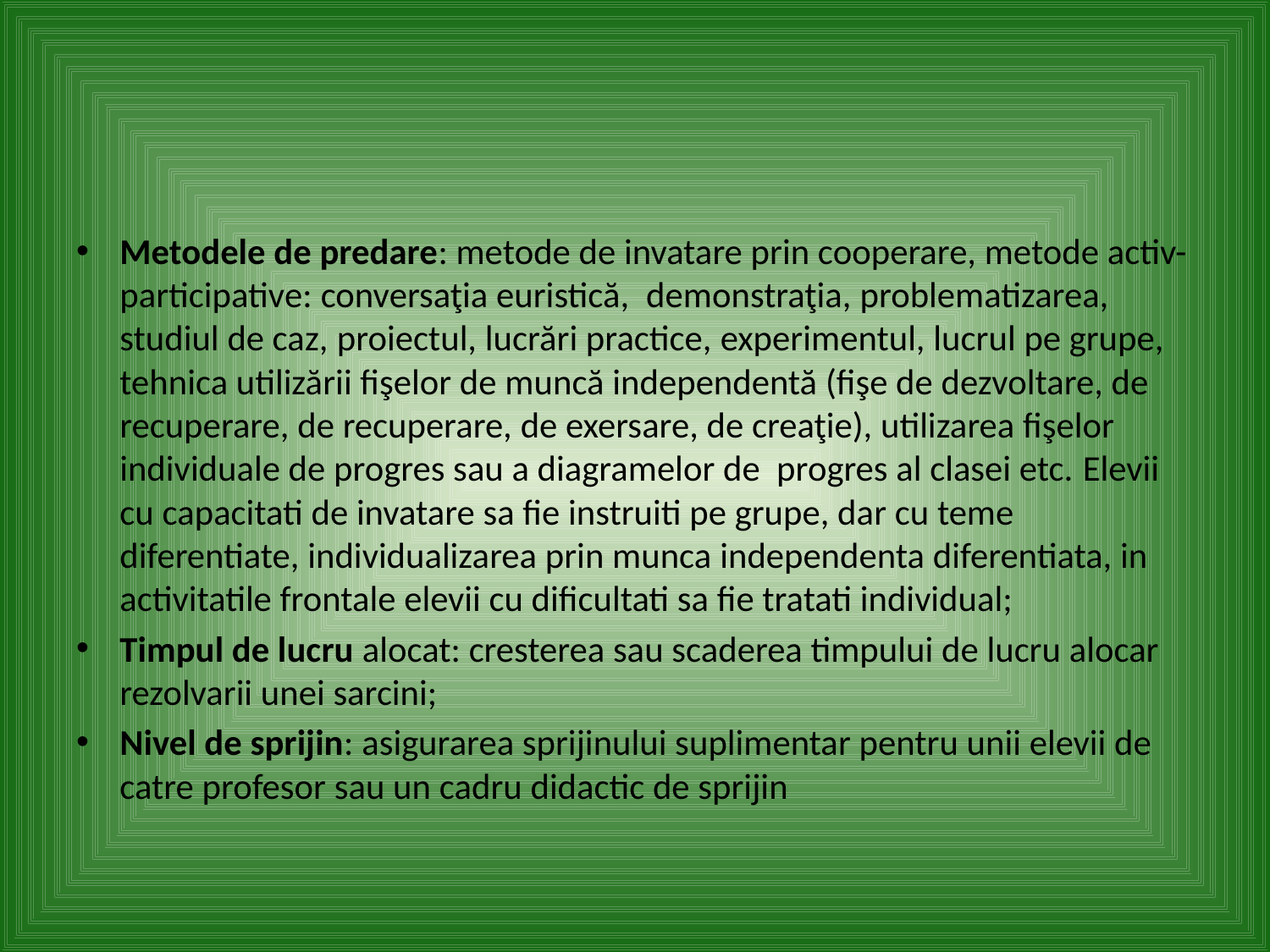

#
Metodele de predare: metode de invatare prin cooperare, metode activ-participative: conversaţia euristică,  demonstraţia, problematizarea, studiul de caz, proiectul, lucrări practice, experimentul, lucrul pe grupe, tehnica utilizării fişelor de muncă independentă (fişe de dezvoltare, de recuperare, de recuperare, de exersare, de creaţie), utilizarea fişelor individuale de progres sau a diagramelor de  progres al clasei etc. Elevii cu capacitati de invatare sa fie instruiti pe grupe, dar cu teme diferentiate, individualizarea prin munca independenta diferentiata, in activitatile frontale elevii cu dificultati sa fie tratati individual;
Timpul de lucru alocat: cresterea sau scaderea timpului de lucru alocar rezolvarii unei sarcini;
Nivel de sprijin: asigurarea sprijinului suplimentar pentru unii elevii de catre profesor sau un cadru didactic de sprijin